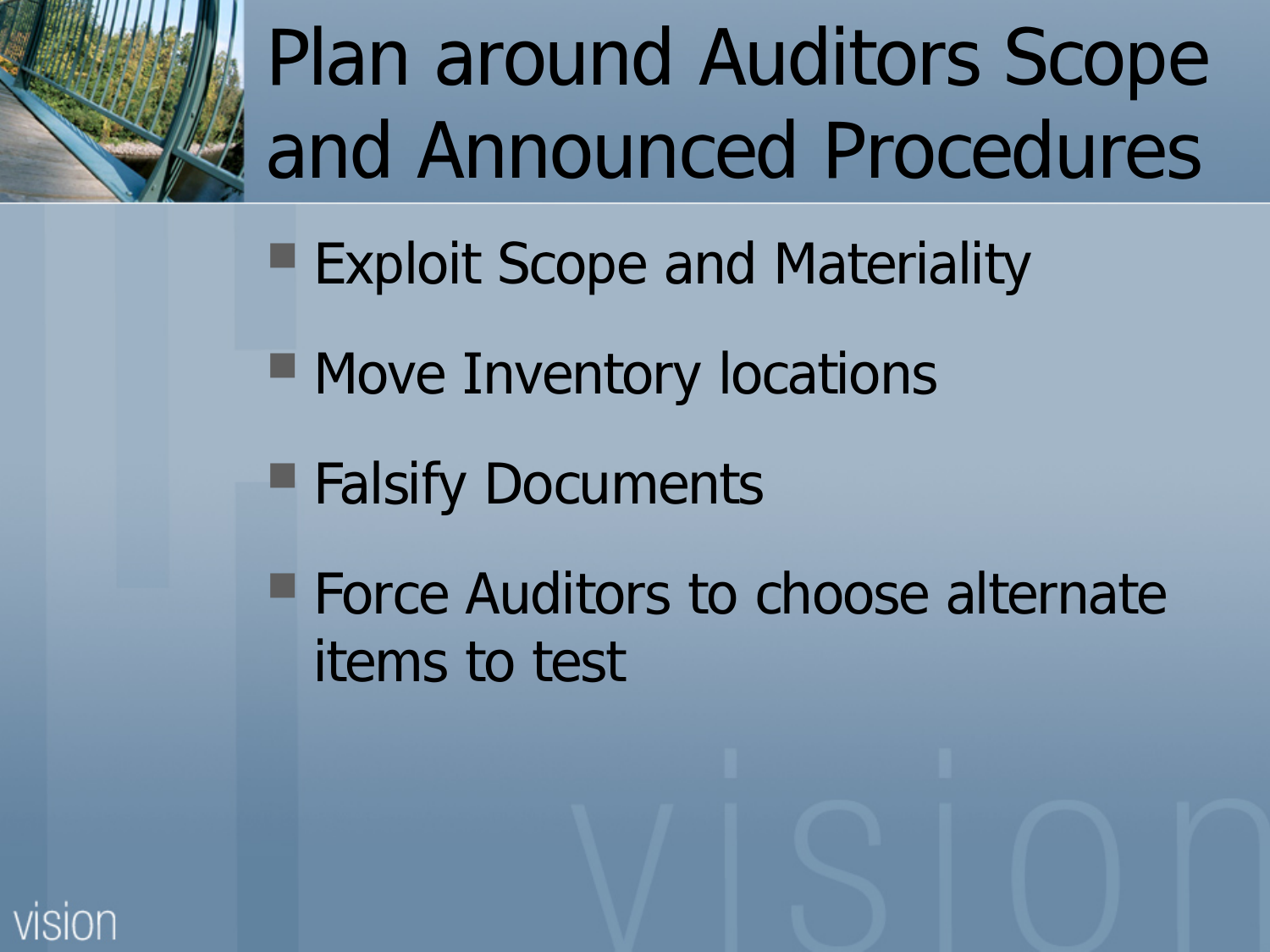

# Plan around Auditors Scope and Announced Procedures
Exploit Scope and Materiality
Move Inventory locations
Falsify Documents
Force Auditors to choose alternate items to test